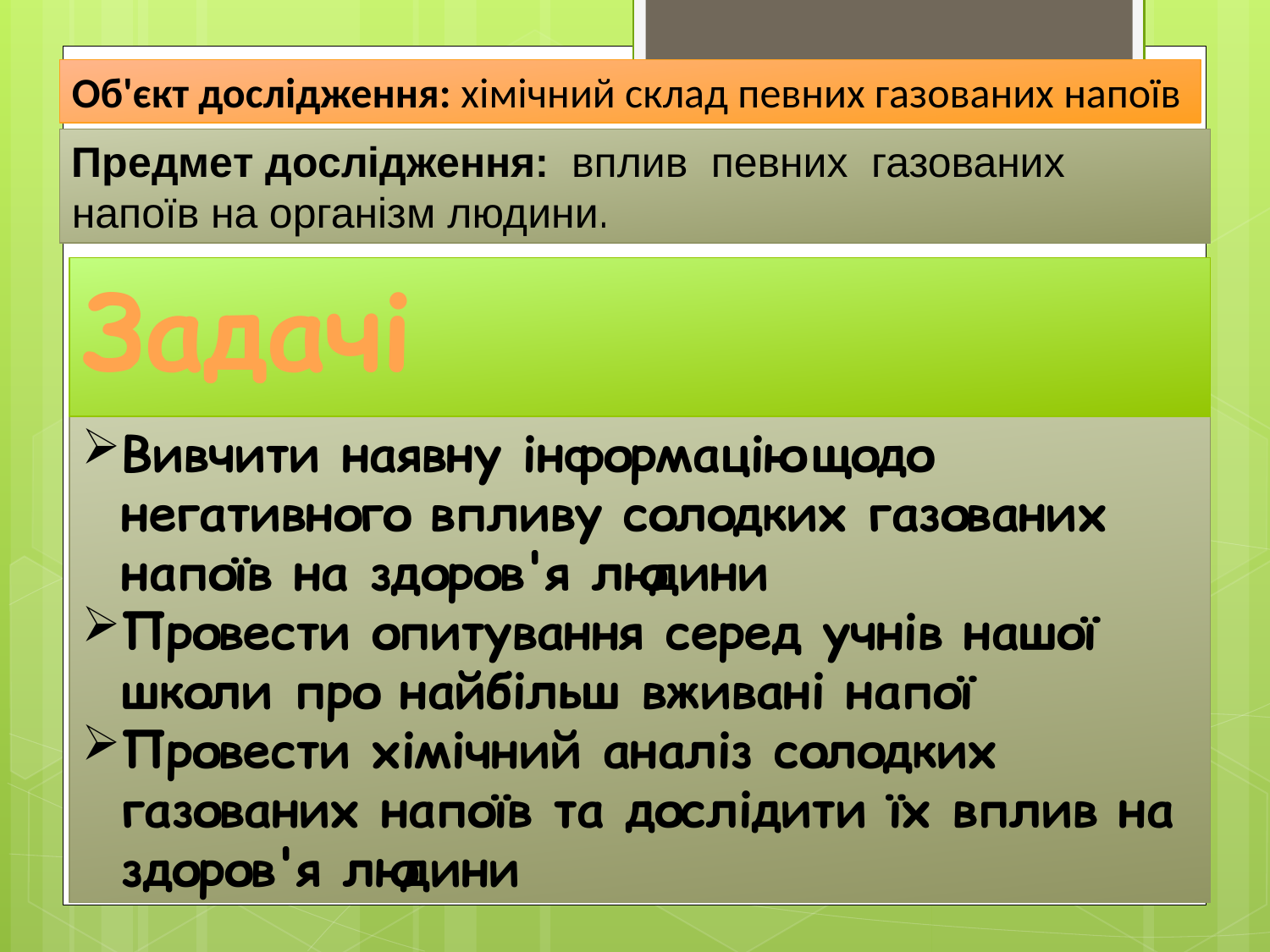

Об'єкт дослідження: хімічний склад певних газованих напоїв
Предмет дослідження:  вплив  певних  газованих напоїв на організм людини.
Задачі
Вивчити наявну інформацію щодо негативного впливу солодких газованих напоїв на здоров'я людини
Провести опитування серед учнів нашої школи про найбільш вживані напої
Провести хімічний аналіз солодких газованих напоїв та дослідити їх вплив на здоров'я людини